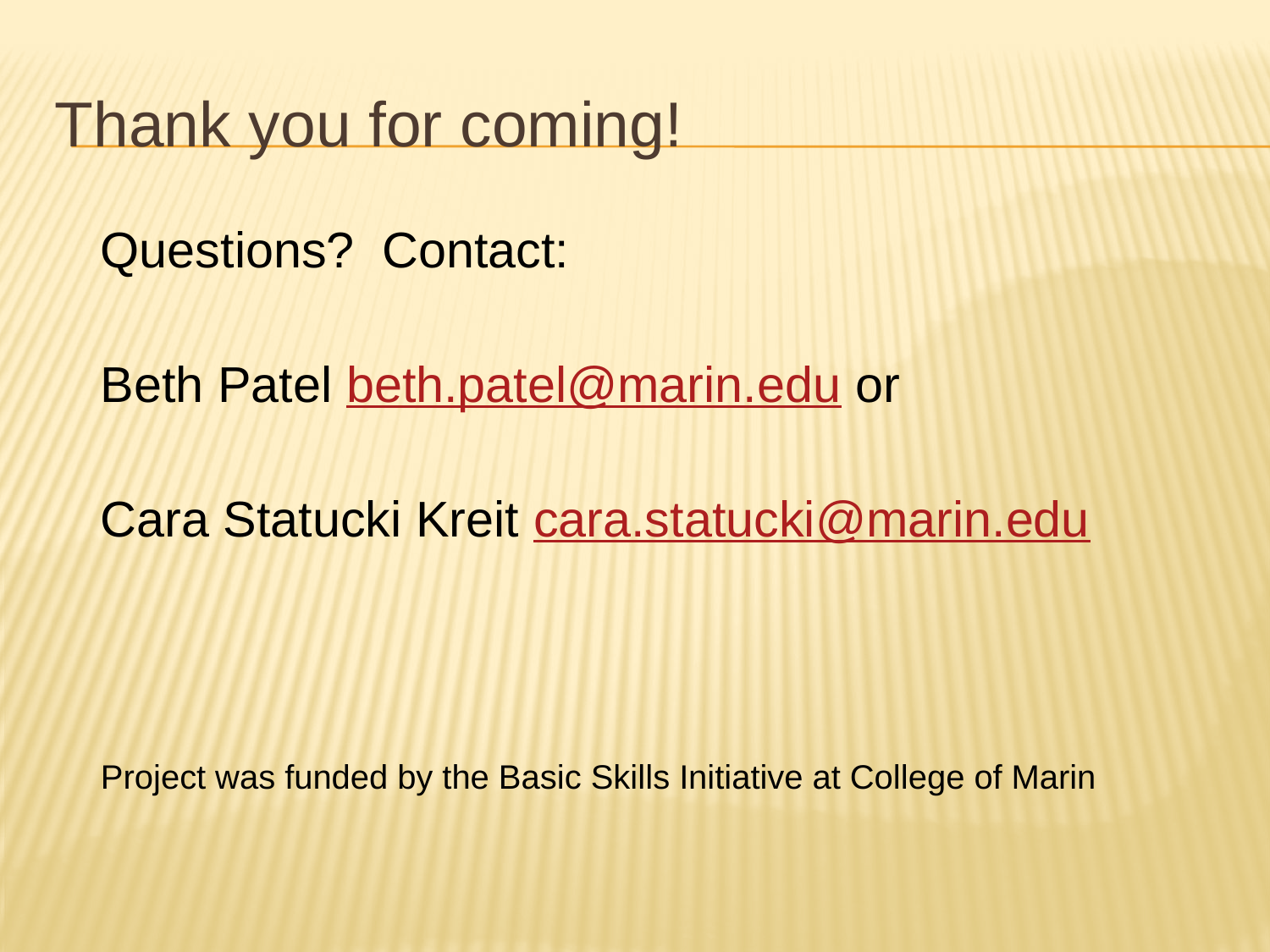

# Thank you for coming!
	Questions?  Contact:

	Beth Patel beth.patel@marin.edu or

	Cara Statucki Kreit cara.statucki@marin.edu

	Project was funded by the Basic Skills Initiative at College of Marin